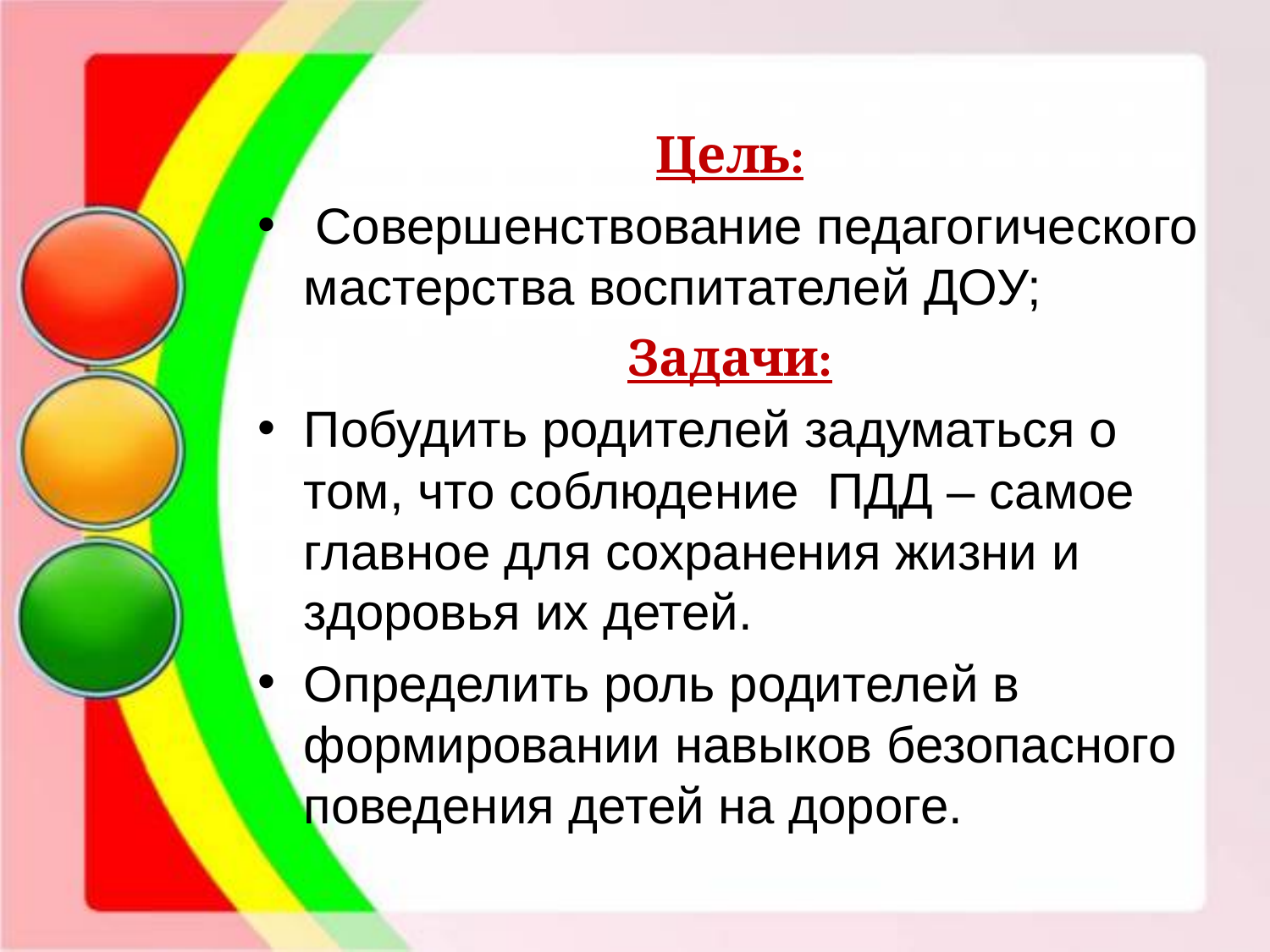

Цель:
 Совершенствование педагогического мастерства воспитателей ДОУ;
Задачи:
Побудить родителей задуматься о том, что соблюдение  ПДД – самое главное для сохранения жизни и здоровья их детей.
Определить роль родителей в формировании навыков безопасного поведения детей на дороге.